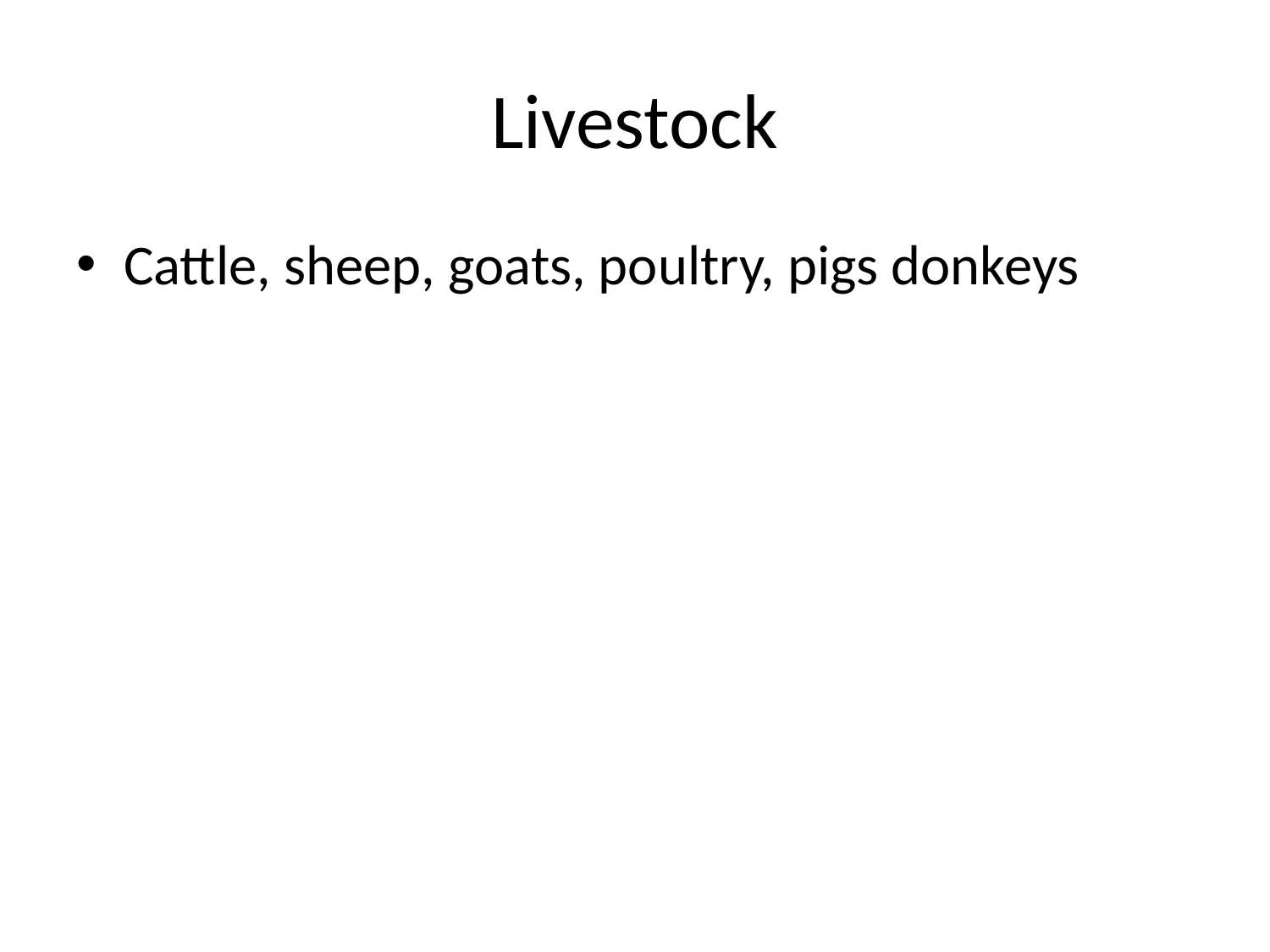

# Livestock
Cattle, sheep, goats, poultry, pigs donkeys